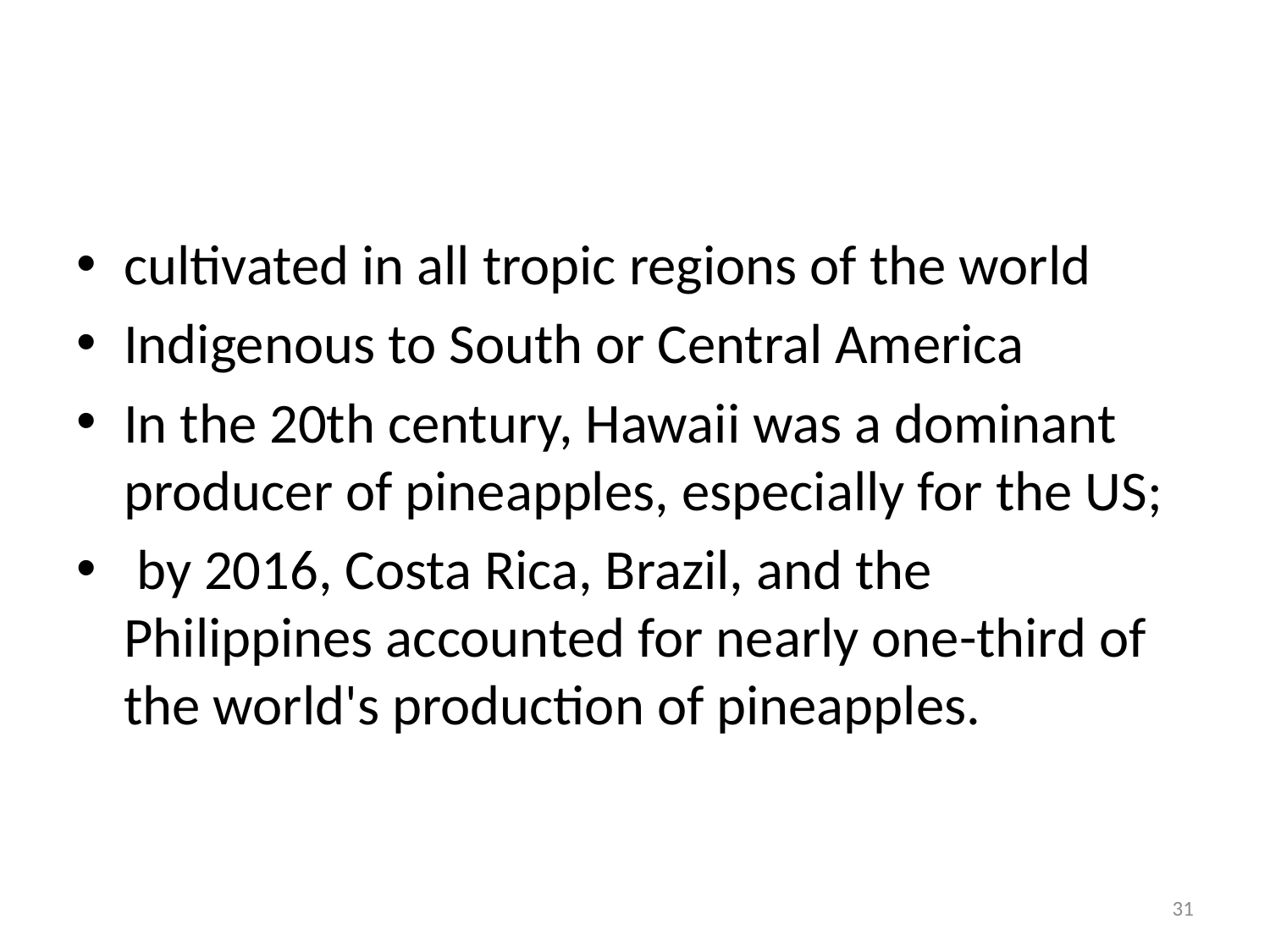

#
cultivated in all tropic regions of the world
Indigenous to South or Central America
In the 20th century, Hawaii was a dominant producer of pineapples, especially for the US;
 by 2016, Costa Rica, Brazil, and the Philippines accounted for nearly one-third of the world's production of pineapples.

31